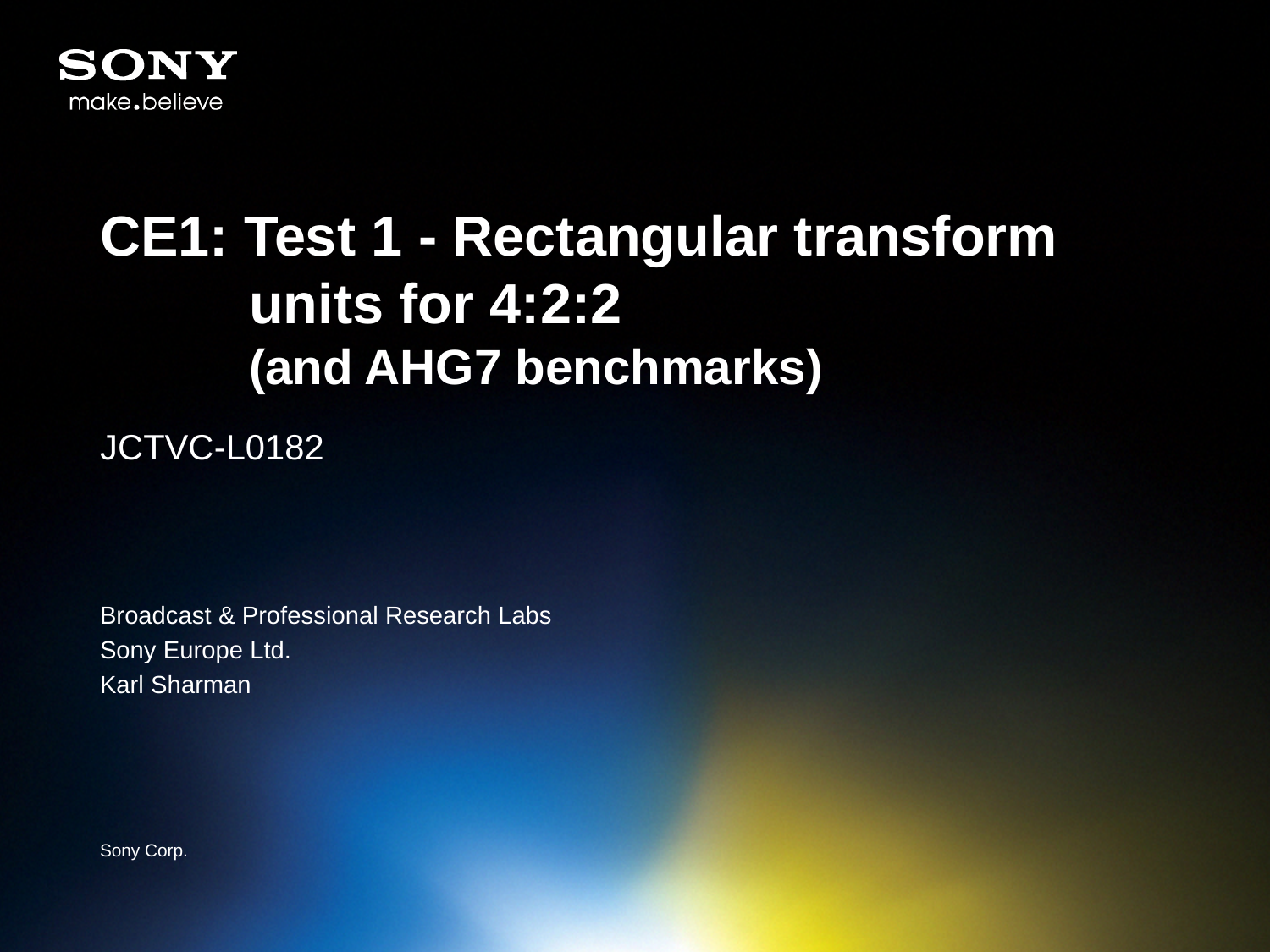

# CE1: Test 1 - Rectangular transform units for 4:2:2 (and AHG7 benchmarks)
JCTVC-L0182
Broadcast & Professional Research Labs
Sony Europe Ltd.
Karl Sharman
Sony Corp.